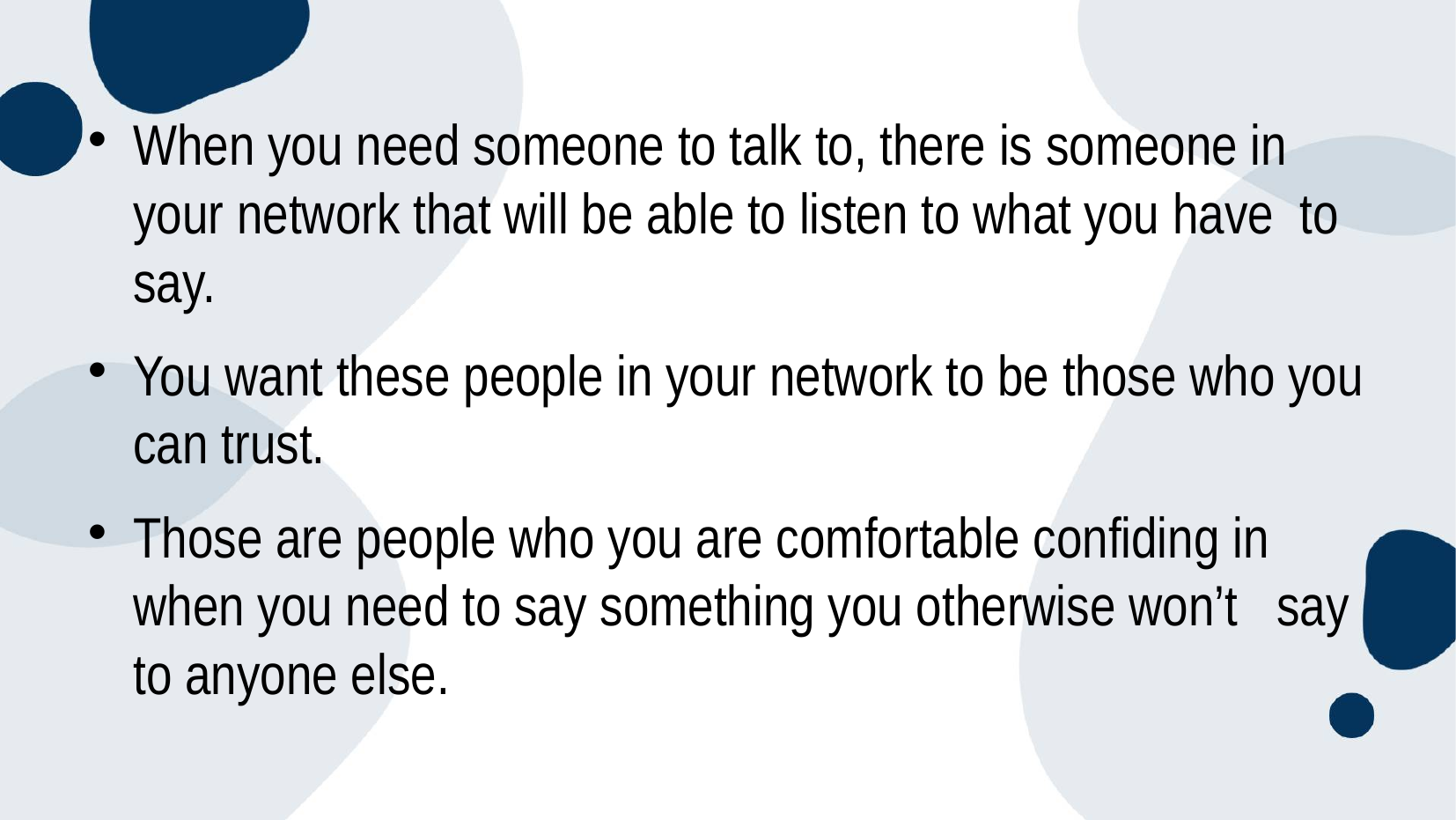

# When you need someone to talk to, there is someone in your network that will be able to listen to what you have  to say.
You want these people in your network to be those who you can trust.
Those are people who you are comfortable confiding in when you need to say something you otherwise won’t   say to anyone else.